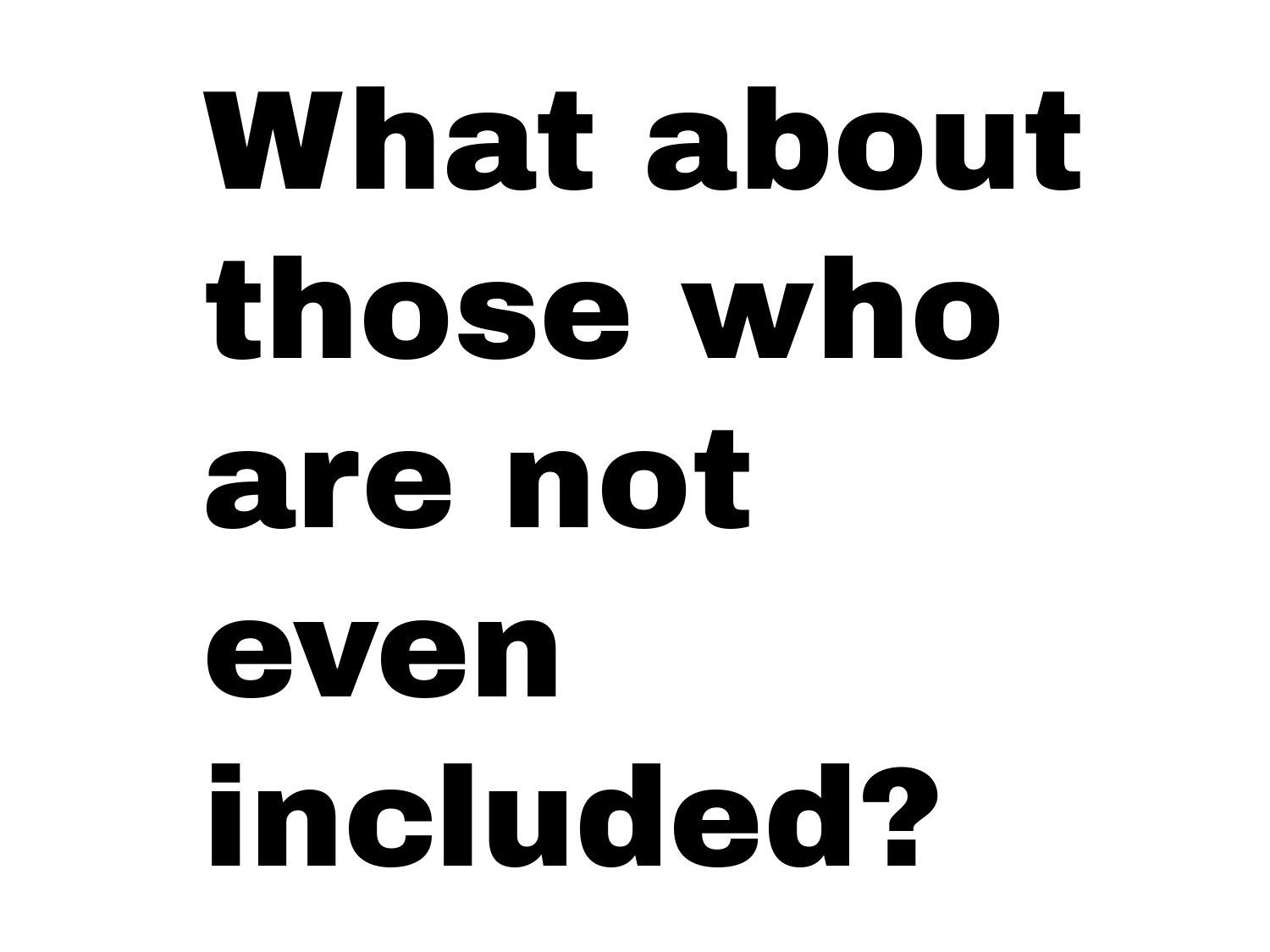

What about those who are not even included?